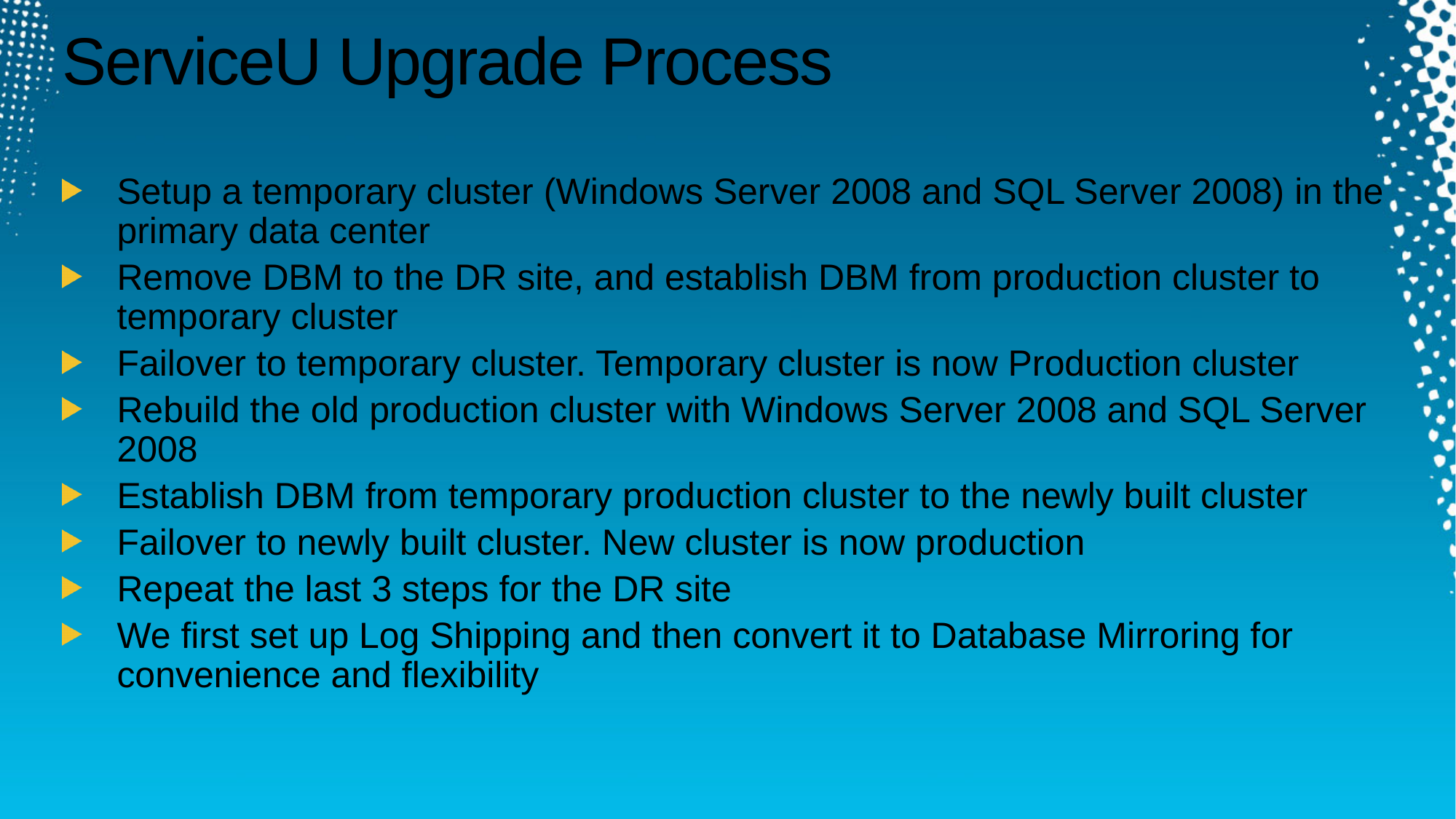

# ServiceU Upgrade Process
Setup a temporary cluster (Windows Server 2008 and SQL Server 2008) in the primary data center
Remove DBM to the DR site, and establish DBM from production cluster to temporary cluster
Failover to temporary cluster. Temporary cluster is now Production cluster
Rebuild the old production cluster with Windows Server 2008 and SQL Server 2008
Establish DBM from temporary production cluster to the newly built cluster
Failover to newly built cluster. New cluster is now production
Repeat the last 3 steps for the DR site
We first set up Log Shipping and then convert it to Database Mirroring for convenience and flexibility